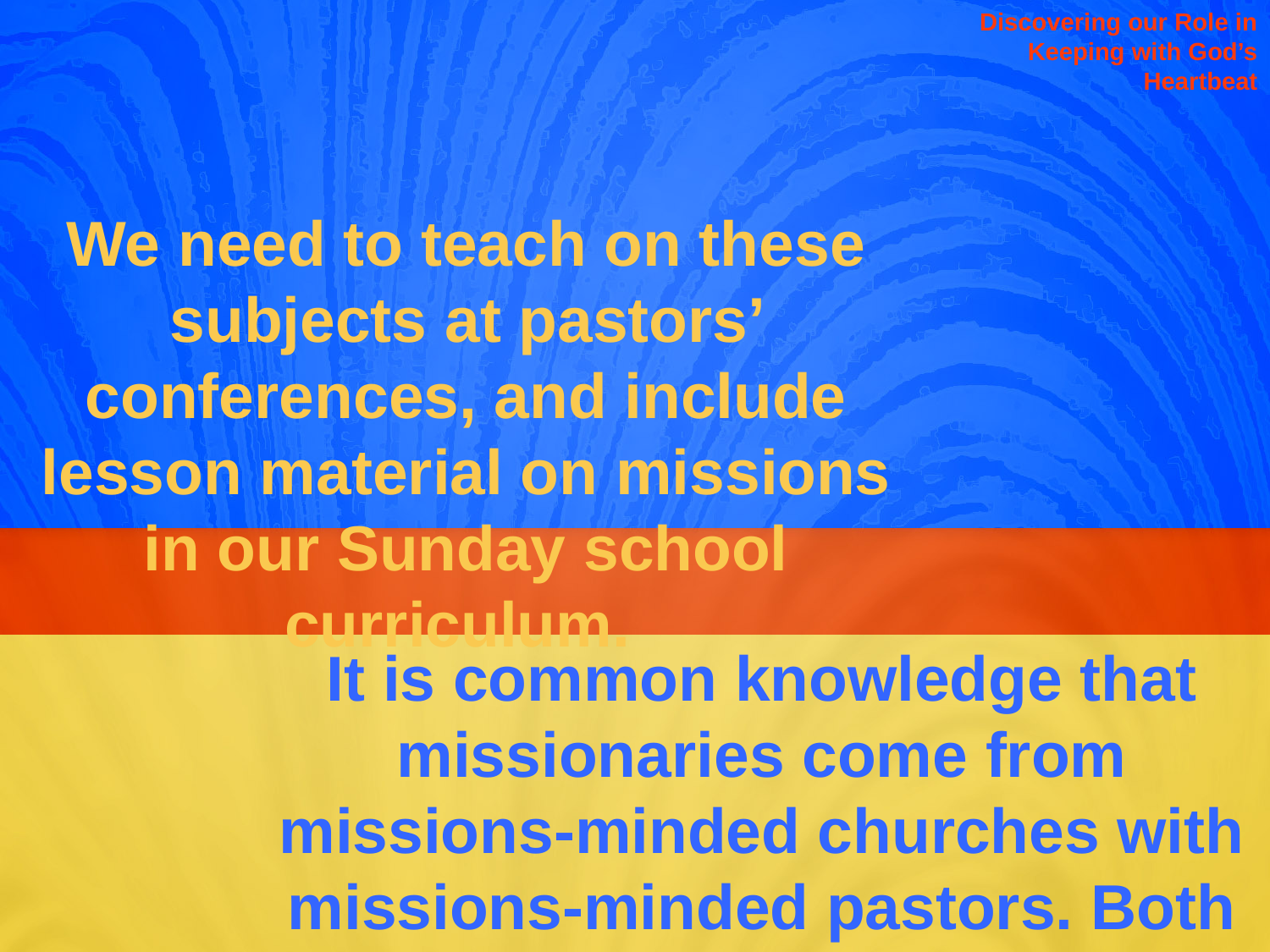

Discovering our Role in Keeping with God’s Heartbeat
We need to teach on these subjects at pastors’ conferences, and include lesson material on missions in our Sunday school curriculum.
It is common knowledge that missionaries come from missions-minded churches with missions-minded pastors. Both need to be developed.